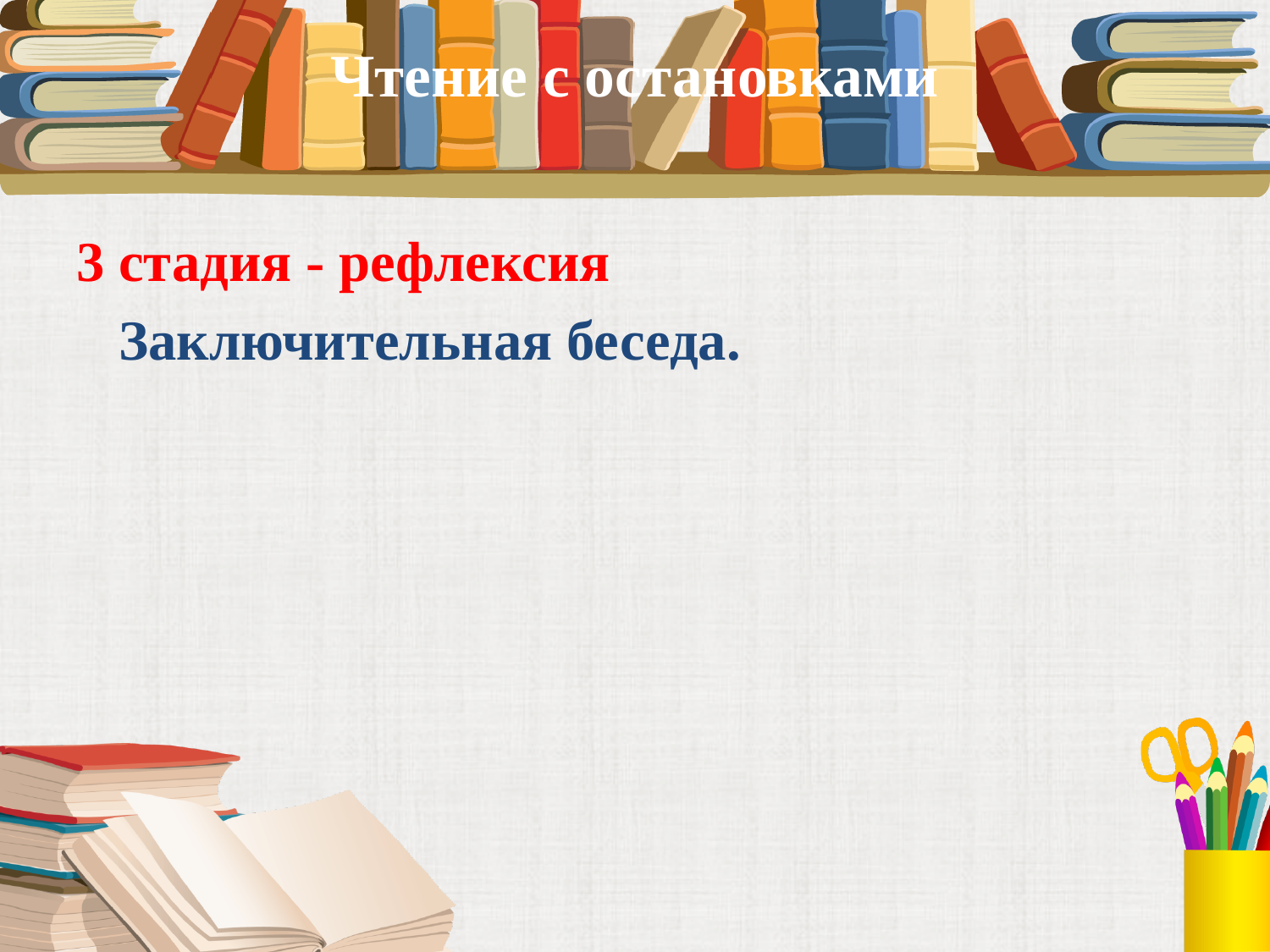

# Чтение с остановками
3 стадия - рефлексия
   Заключительная беседа.